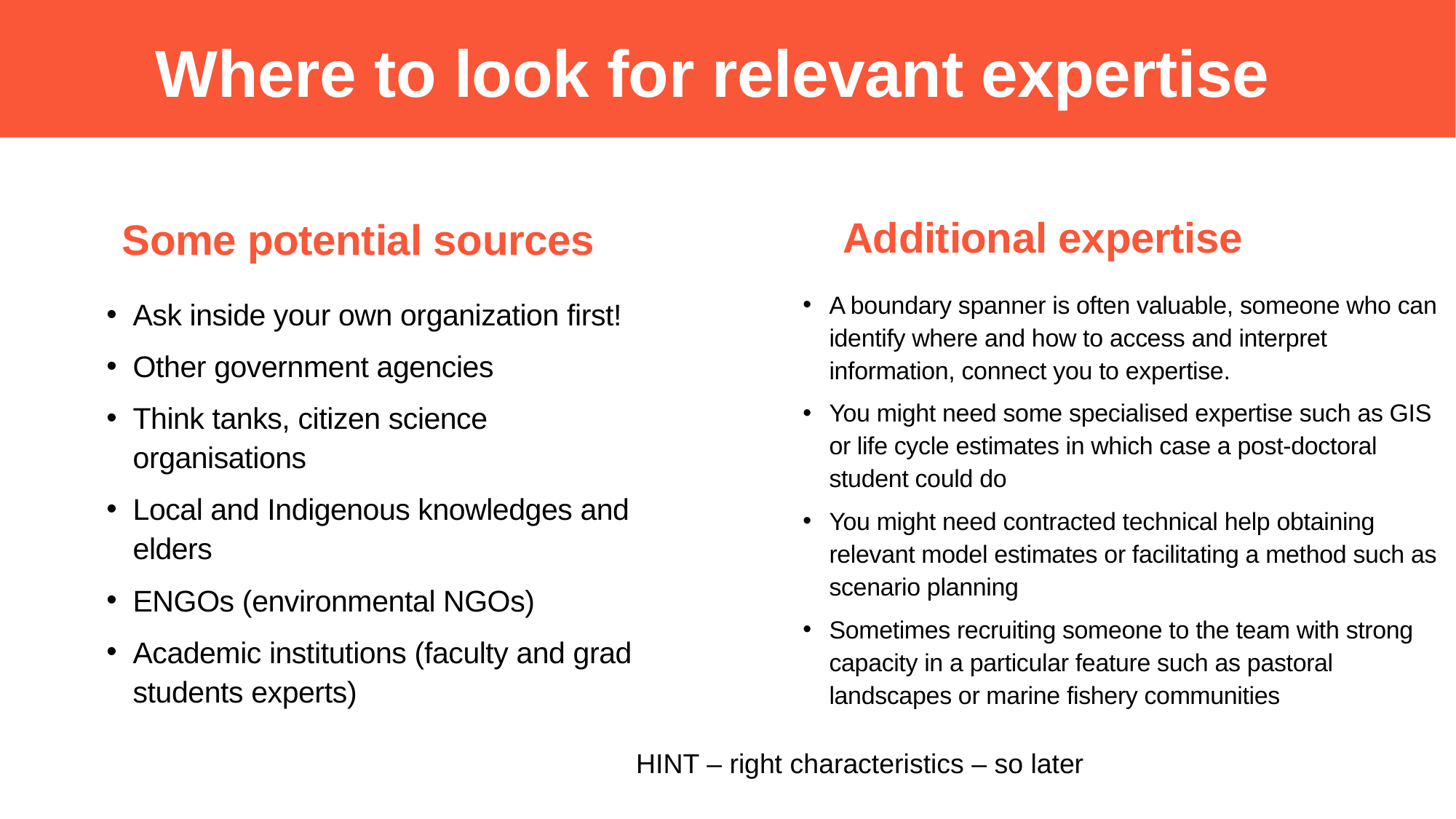

# Where to look for relevant expertise
Additional expertise
Some potential sources
A boundary spanner is often valuable, someone who can identify where and how to access and interpret information, connect you to expertise.
You might need some specialised expertise such as GIS or life cycle estimates in which case a post-doctoral student could do
You might need contracted technical help obtaining relevant model estimates or facilitating a method such as scenario planning
Sometimes recruiting someone to the team with strong capacity in a particular feature such as pastoral landscapes or marine fishery communities

Ask inside your own organization first!
Other government agencies
Think tanks, citizen science organisations
Local and Indigenous knowledges and elders
ENGOs (environmental NGOs)
Academic institutions (faculty and grad students experts)
HINT – right characteristics – so later